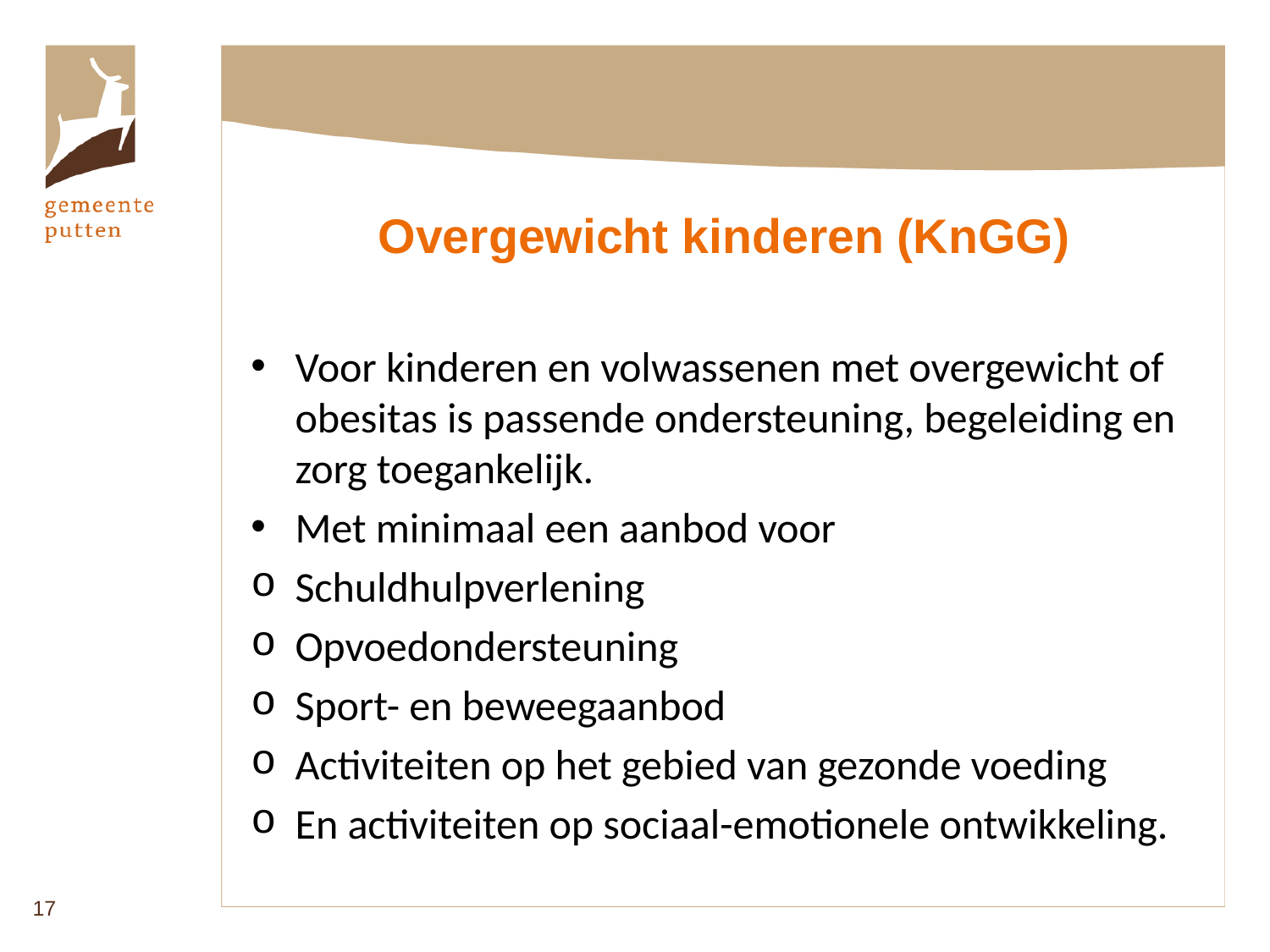

Overgewicht kinderen (KnGG)

Voor kinderen en volwassenen met overgewicht of obesitas is passende ondersteuning, begeleiding en zorg toegankelijk.
Met minimaal een aanbod voor
Schuldhulpverlening
Opvoedondersteuning
Sport- en beweegaanbod
Activiteiten op het gebied van gezonde voeding
En activiteiten op sociaal-emotionele ontwikkeling.

17